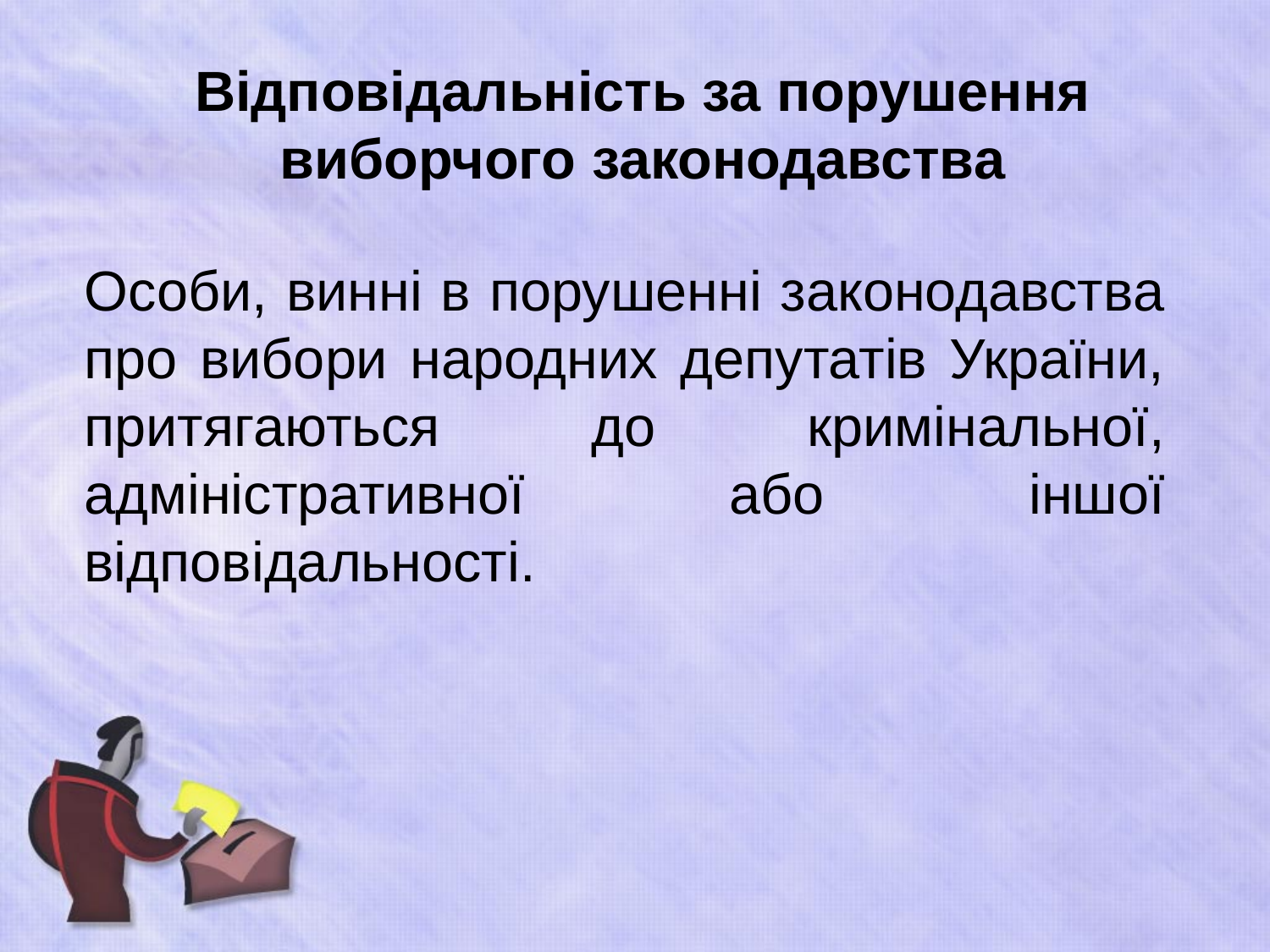

# Відповідальність за порушення виборчого законодавства

Особи, винні в порушенні законодавства про вибори народних депутатів України, притягаються до кримінальної, адміністративної або іншої відповідальності.